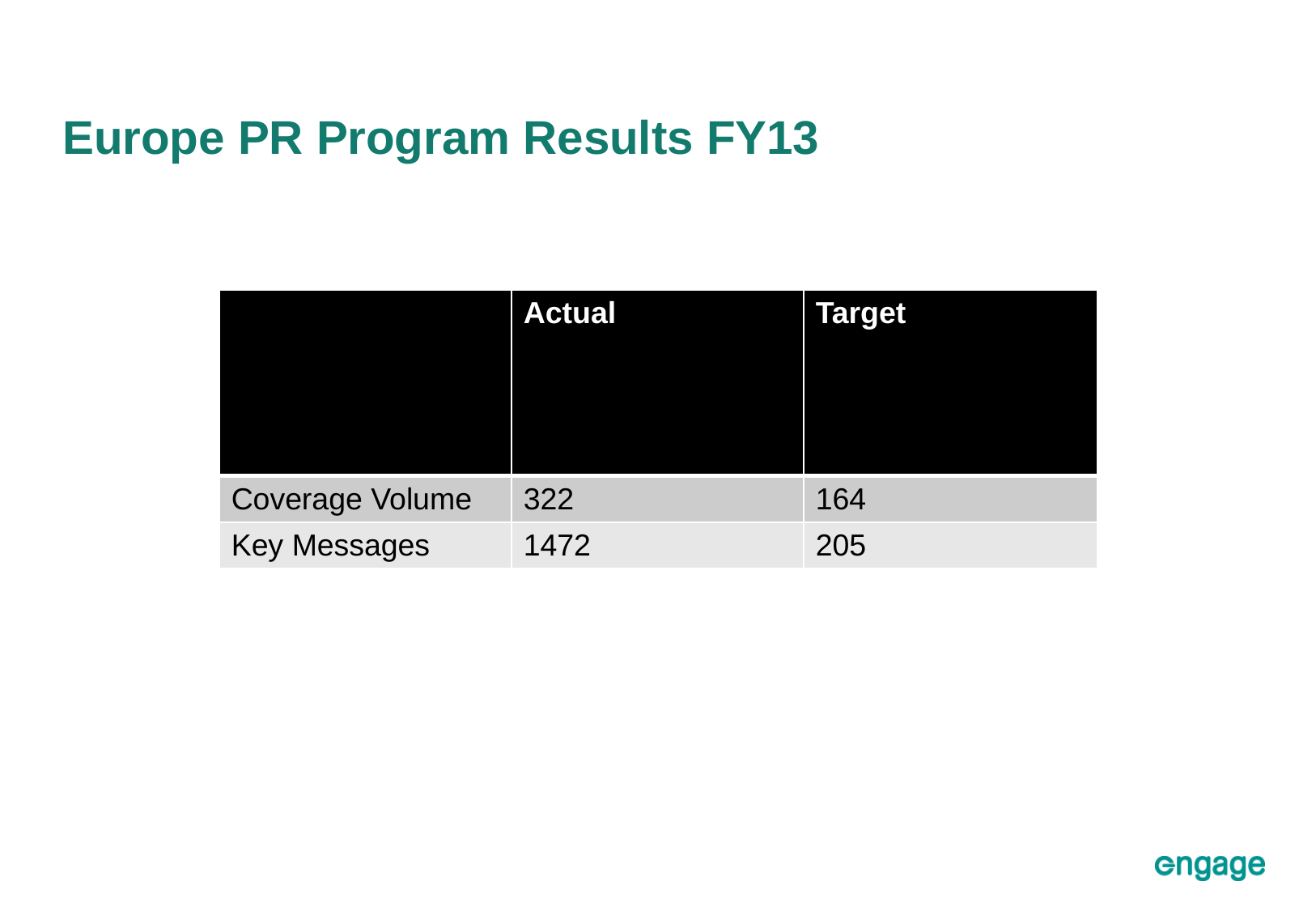

# Europe PR Program Results FY13
|  | Actual | Target |
| --- | --- | --- |
| Coverage Volume | 322 | 164 |
| Key Messages | 1472 | 205 |